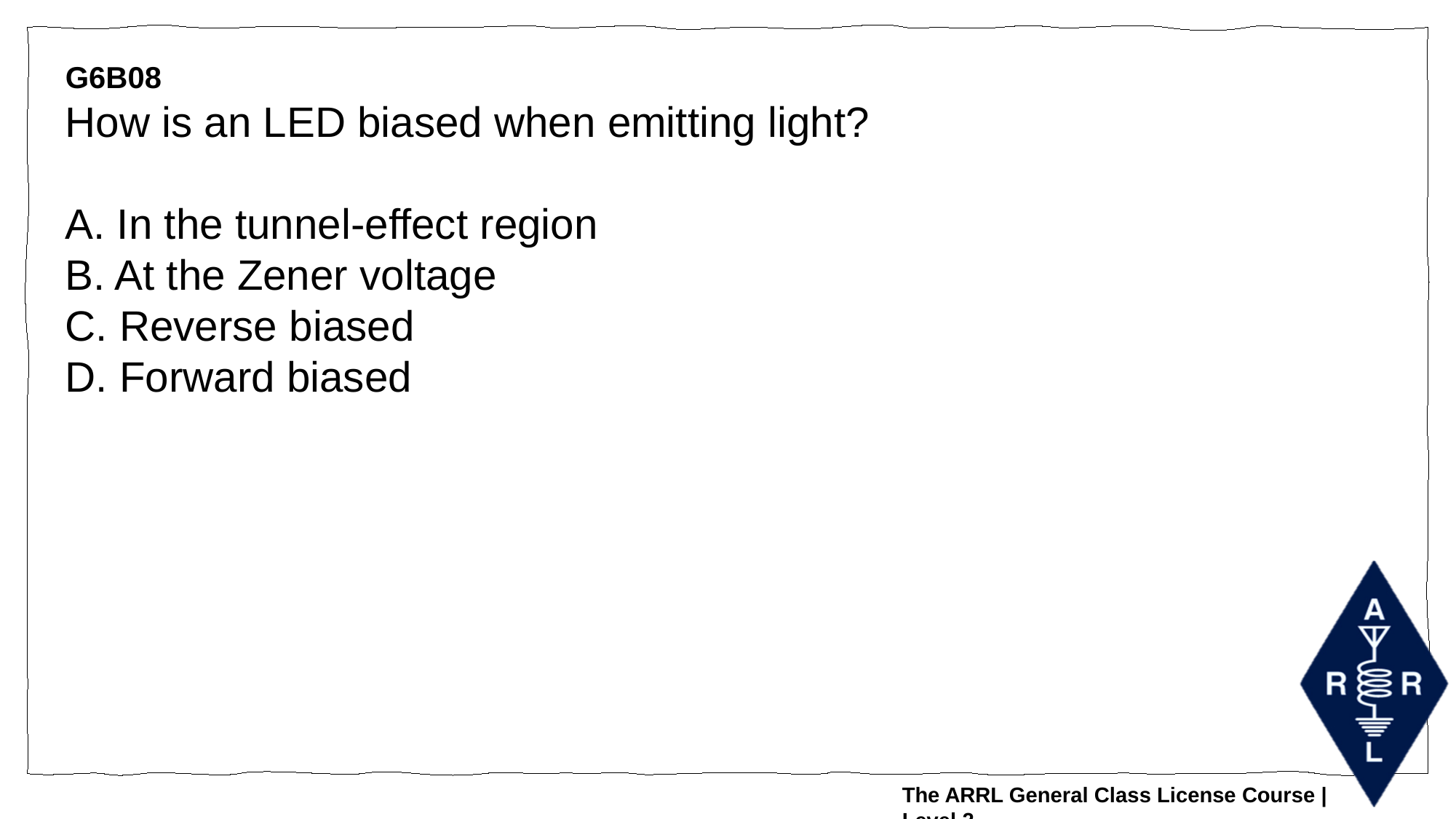

G6B08
How is an LED biased when emitting light?

A. In the tunnel-effect region
B. At the Zener voltage
C. Reverse biased
D. Forward biased